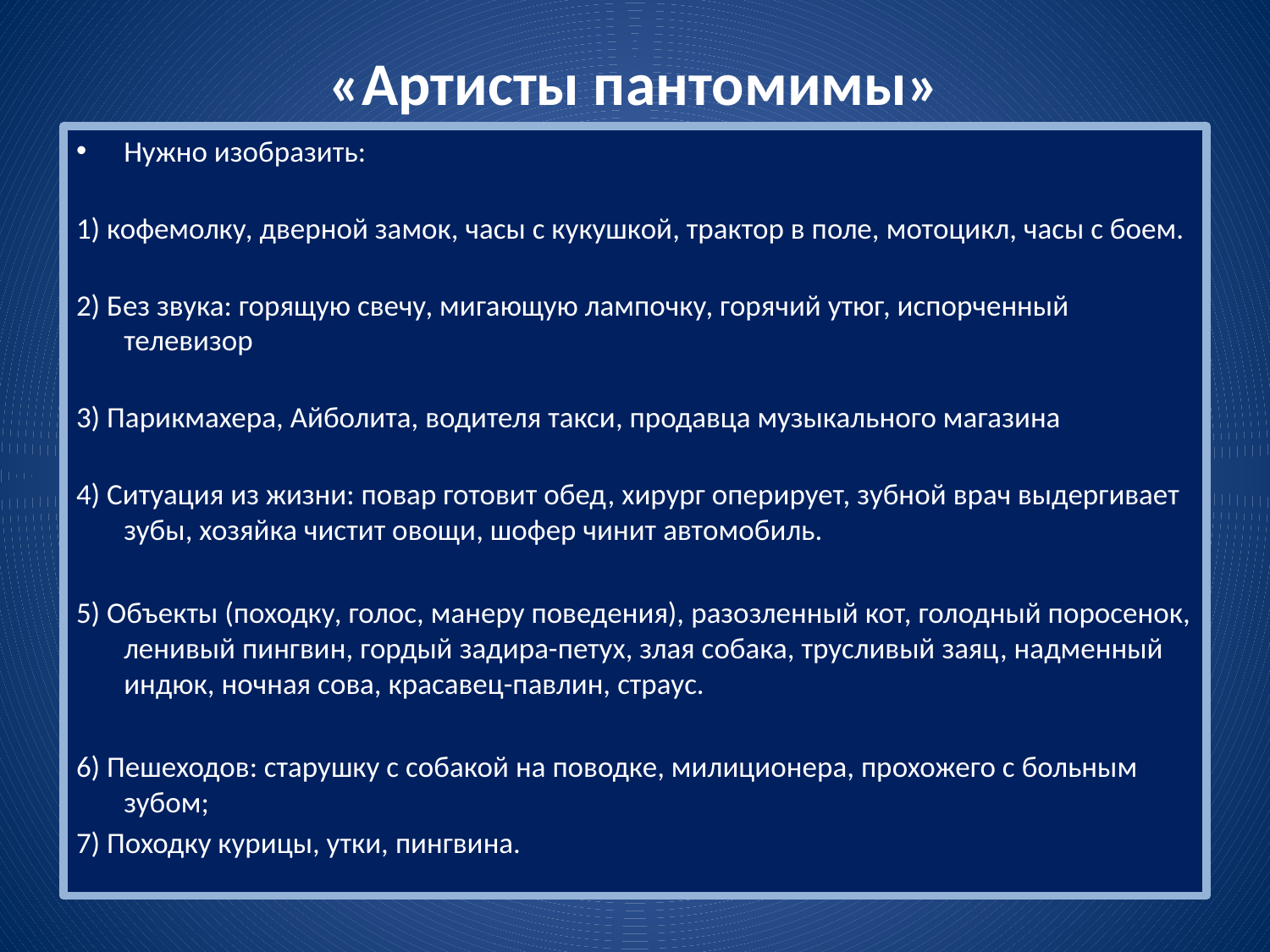

# «Артисты пантомимы»
Нужно изобразить:
1) кофемолку, дверной замок, часы с кукушкой, трактор в поле, мотоцикл, часы с боем.
2) Без звука: горящую свечу, мигающую лампочку, горячий утюг, испорченный телевизор
3) Парикмахера, Айболита, водителя такси, продавца музыкального магазина
4) Ситуация из жизни: повар готовит обед, хирург оперирует, зубной врач выдергивает зубы, хозяйка чистит овощи, шофер чинит автомобиль.

5) Объекты (походку, голос, манеру поведения), разозленный кот, голодный поросенок, ленивый пингвин, гордый задира-петух, злая собака, трусливый заяц, надменный индюк, ночная сова, красавец-павлин, страус.

6) Пешеходов: старушку с собакой на поводке, милиционера, прохожего с больным зубом;
7) Походку курицы, утки, пингвина.